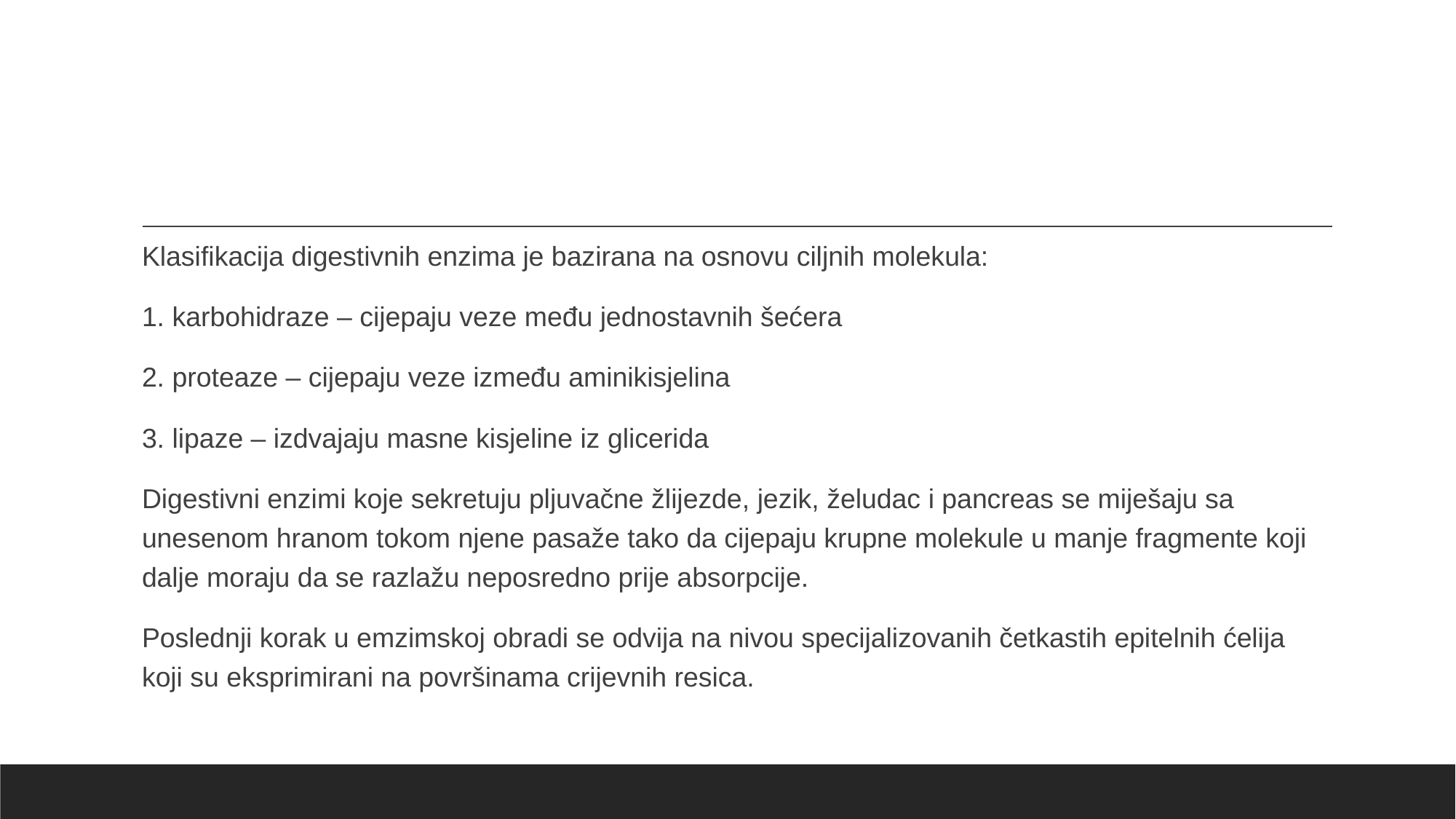

Klasifikacija digestivnih enzima je bazirana na osnovu ciljnih molekula:
1. karbohidraze – cijepaju veze među jednostavnih šećera
2. proteaze – cijepaju veze između aminikisjelina
3. lipaze – izdvajaju masne kisjeline iz glicerida
Digestivni enzimi koje sekretuju pljuvačne žlijezde, jezik, želudac i pancreas se miješaju sa unesenom hranom tokom njene pasaže tako da cijepaju krupne molekule u manje fragmente koji dalje moraju da se razlažu neposredno prije absorpcije.
Poslednji korak u emzimskoj obradi se odvija na nivou specijalizovanih četkastih epitelnih ćelija koji su eksprimirani na površinama crijevnih resica.